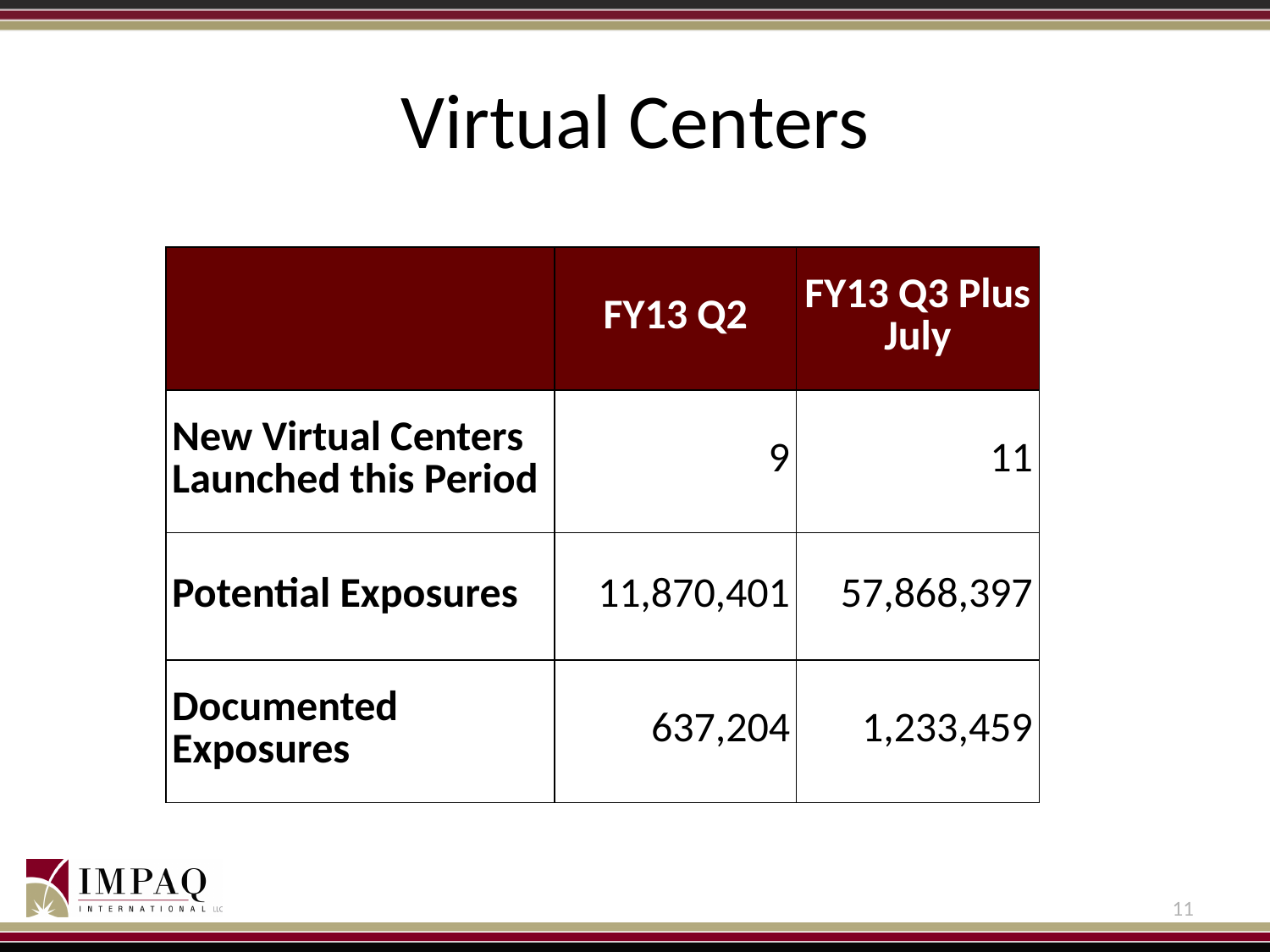

# Virtual Centers
|  | FY13 Q2 | FY13 Q3 Plus July |
| --- | --- | --- |
| New Virtual Centers Launched this Period | 9 | 11 |
| Potential Exposures | 11,870,401 | 57,868,397 |
| Documented Exposures | 637,204 | 1,233,459 |
11